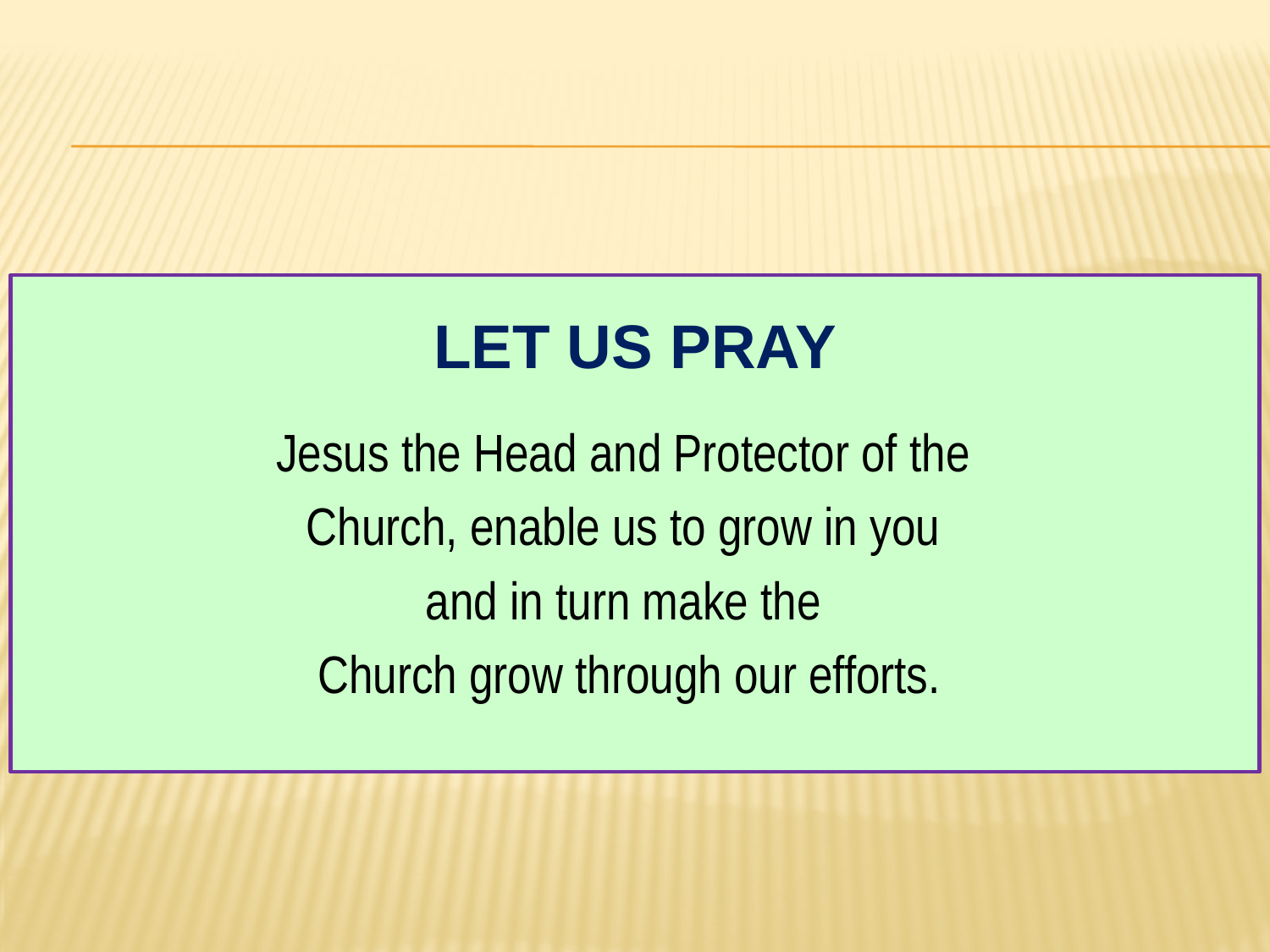

# Let us Pray
Jesus the Head and Protector of the
Church, enable us to grow in you
and in turn make the
Church grow through our efforts.